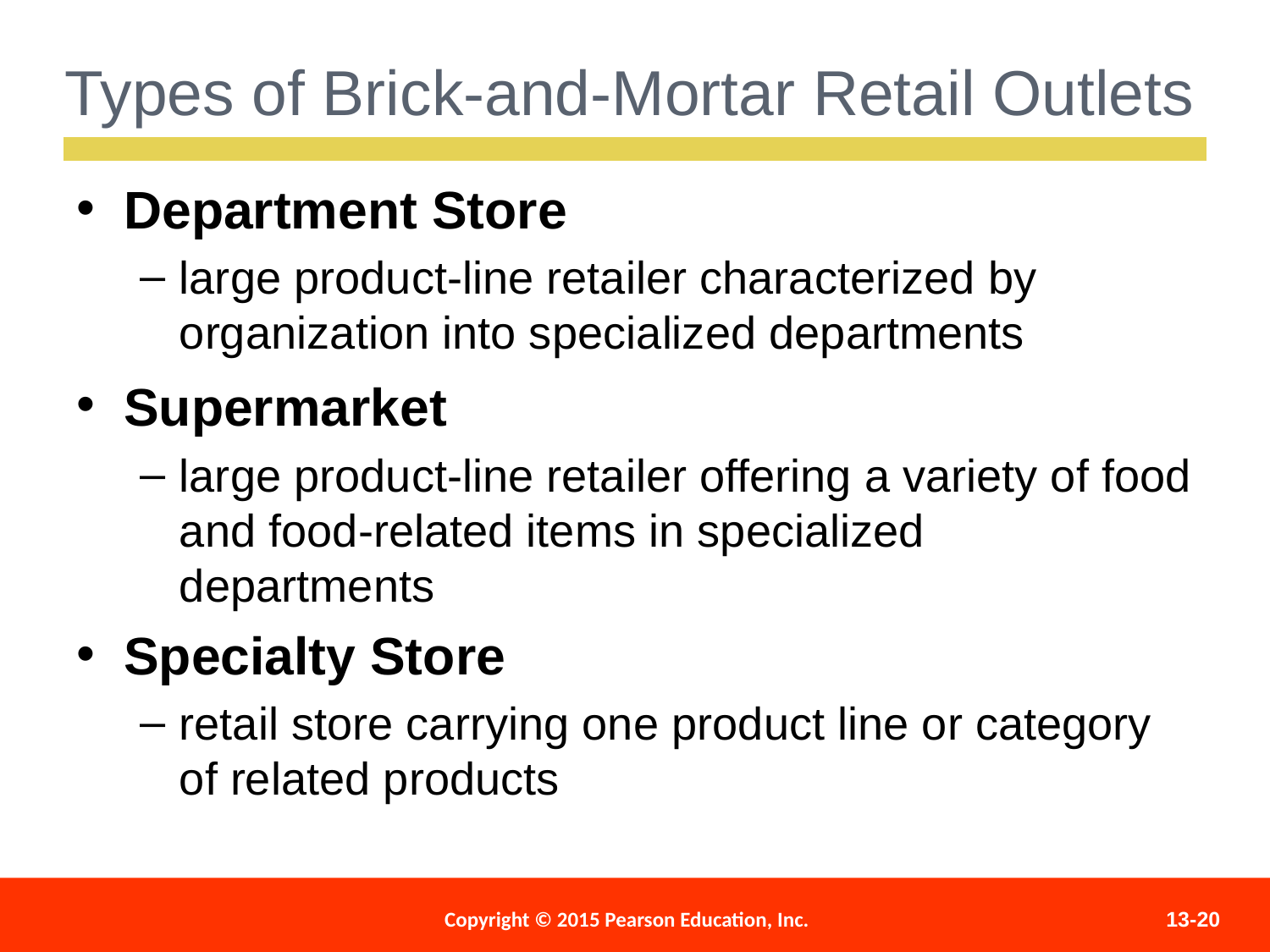

Types of Brick-and-Mortar Retail Outlets
Department Store
large product-line retailer characterized by organization into specialized departments
Supermarket
large product-line retailer offering a variety of food and food-related items in specialized departments
Specialty Store
retail store carrying one product line or category of related products